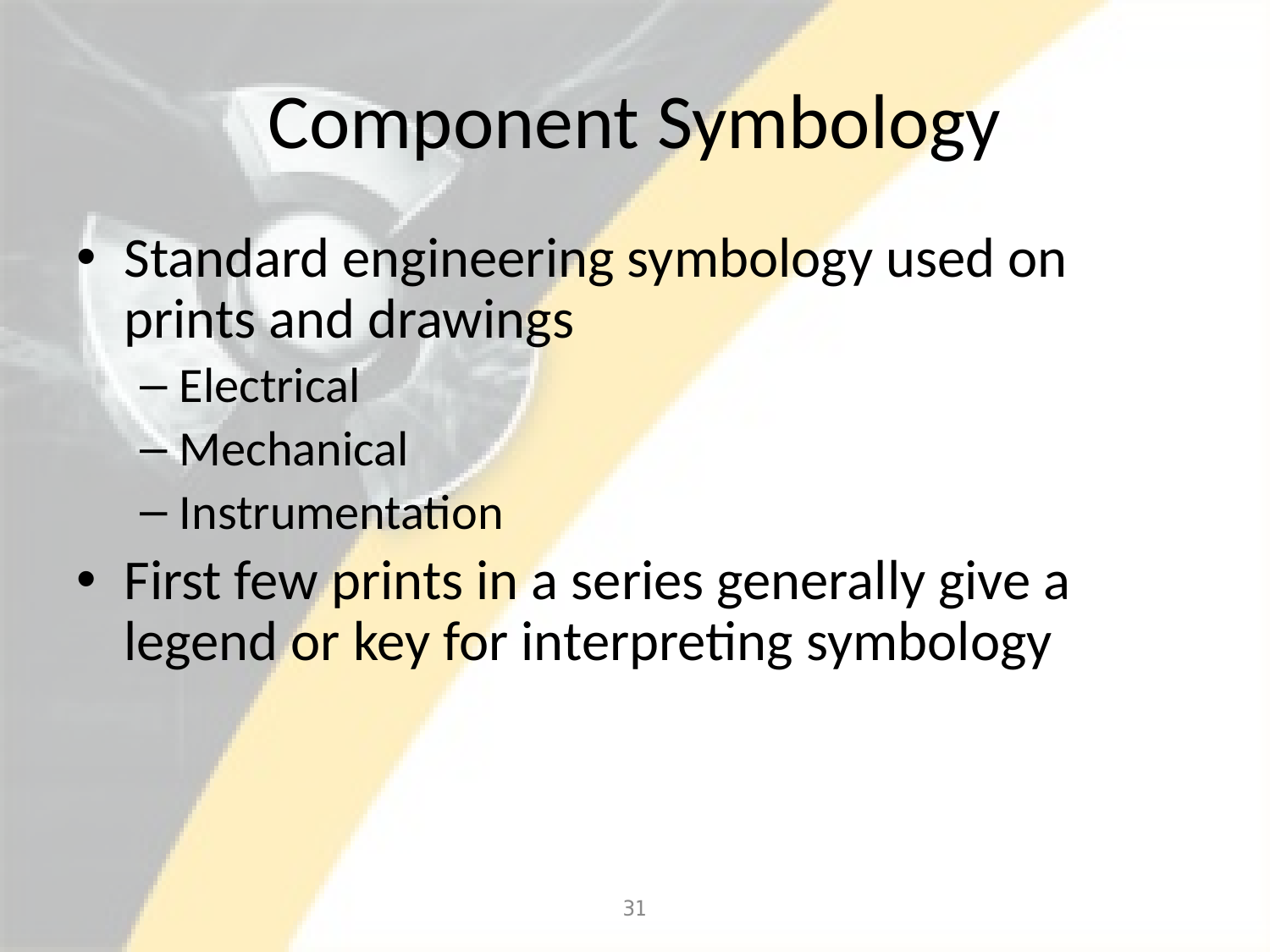

# Component Symbology
Standard engineering symbology used on prints and drawings
Electrical
Mechanical
Instrumentation
First few prints in a series generally give a legend or key for interpreting symbology

31